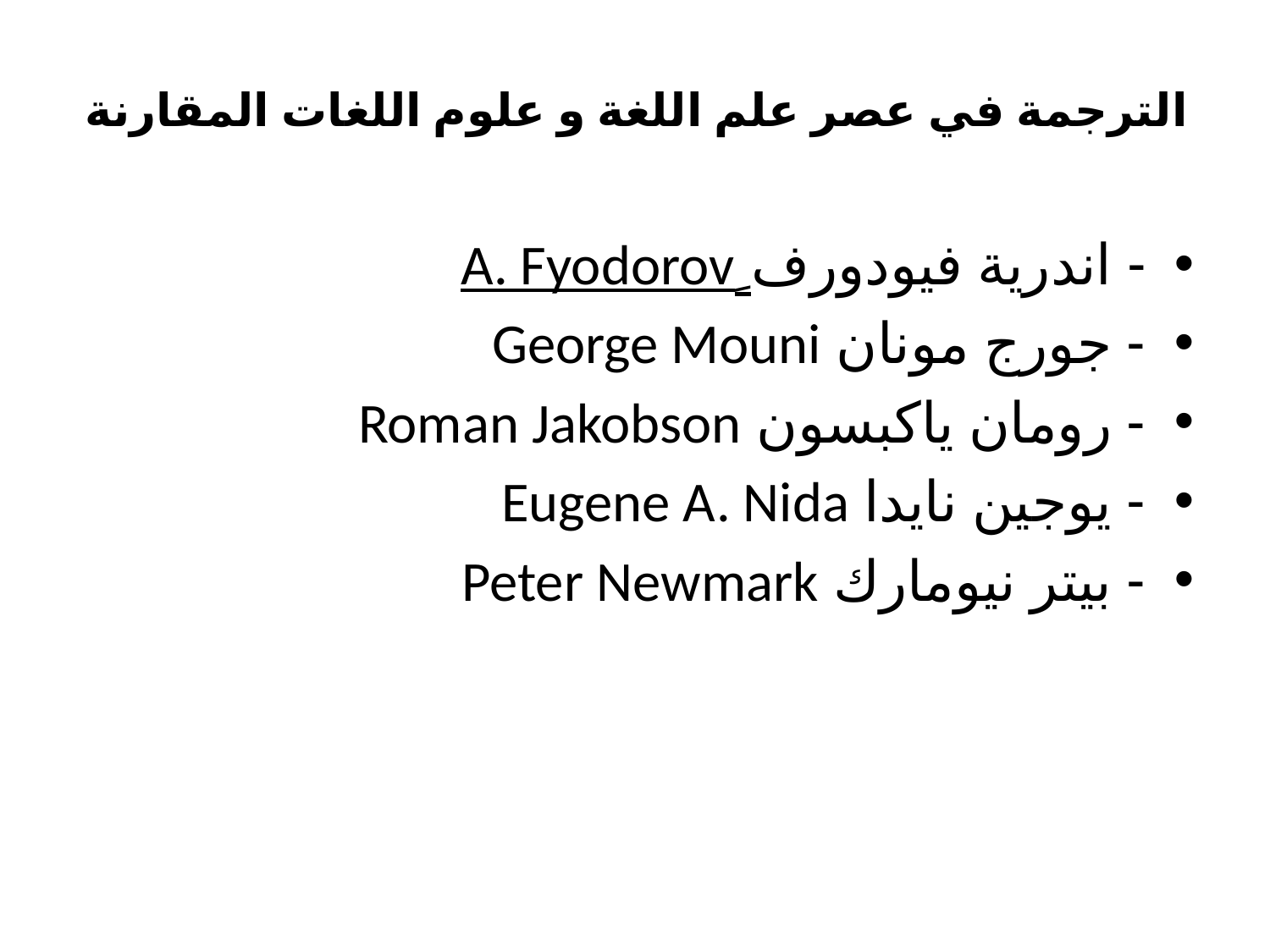

# الترجمة في عصر علم اللغة و علوم اللغات المقارنة
- اندرية فيودورف ِA. Fyodorov
- جورج مونان George Mouni
- رومان ياكبسون Roman Jakobson
- يوجين نايدا Eugene A. Nida
- بيتر نيومارك Peter Newmark